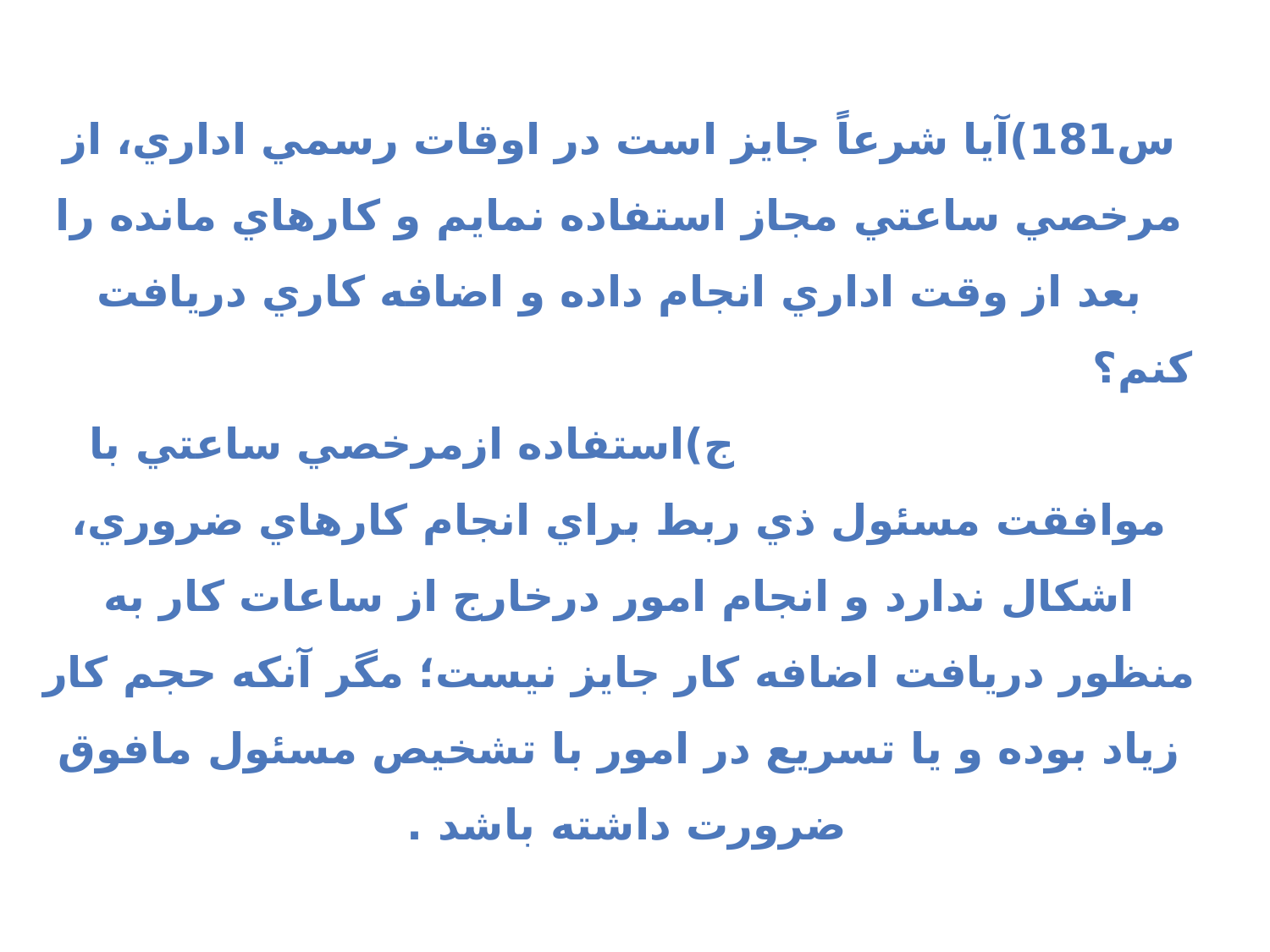

س181)آيا شرعاً جايز است در اوقات رسمي اداري، از مرخصي ساعتي مجاز استفاده نمايم و كارهاي مانده را بعد از وقت اداري انجام داده و اضافه كاري دريافت كنم؟                                                                                                    ج)استفاده ازمرخصي ساعتي با موافقت مسئول ذي ربط براي انجام كارهاي ضروري، اشكال ندارد و انجام امور درخارج از ساعات كار به منظور دريافت اضافه كار جايز نيست؛ مگر آنكه حجم كار زياد بوده و يا تسريع در امور با تشخيص مسئول مافوق ضرورت داشته باشد .